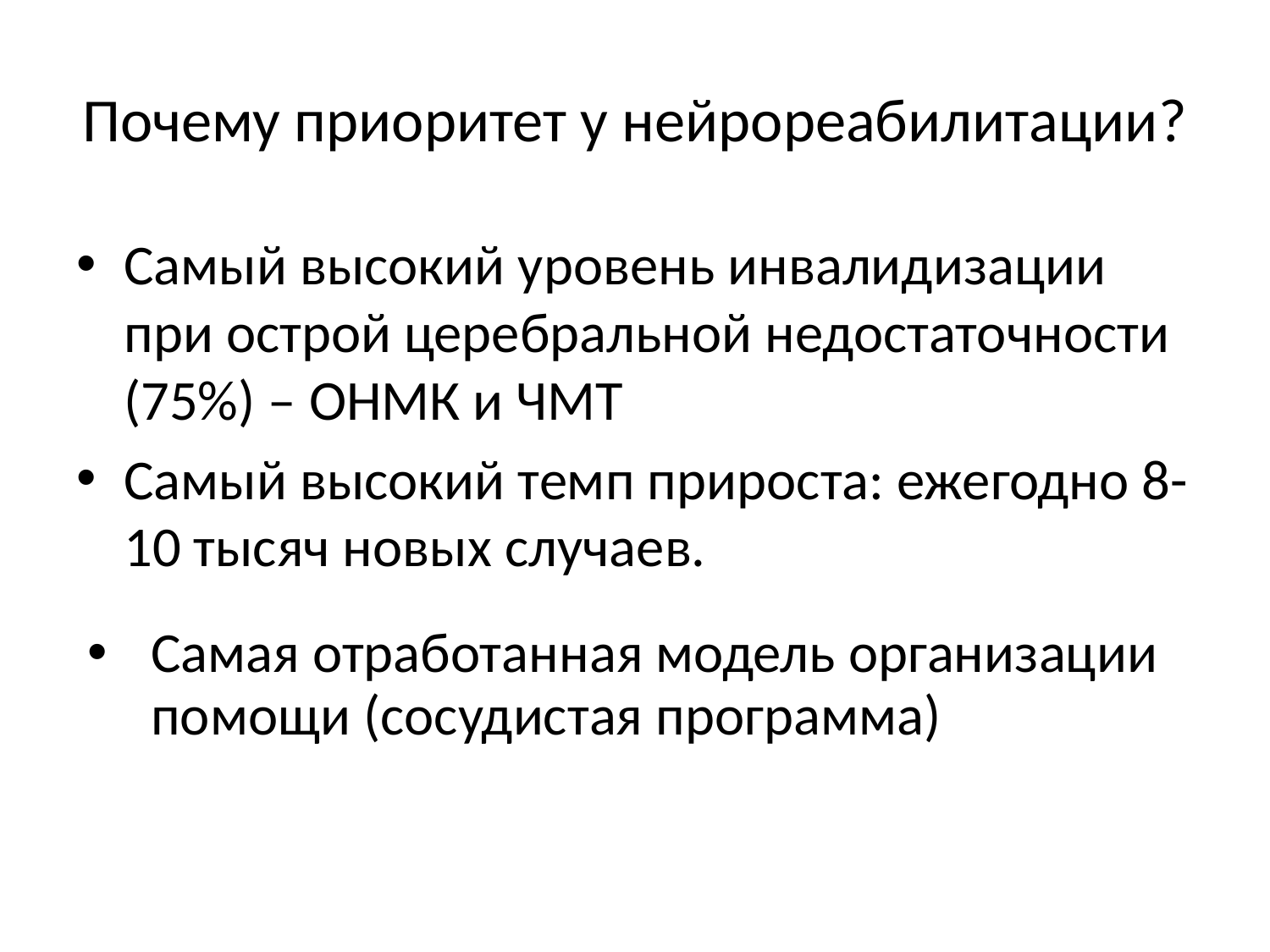

# Почему приоритет у нейрореабилитации?
Самый высокий уровень инвалидизации при острой церебральной недостаточности  (75%) – ОНМК и ЧМТ
Самый высокий темп прироста: ежегодно 8-10 тысяч новых случаев.
Самая отработанная модель организации помощи (сосудистая программа)